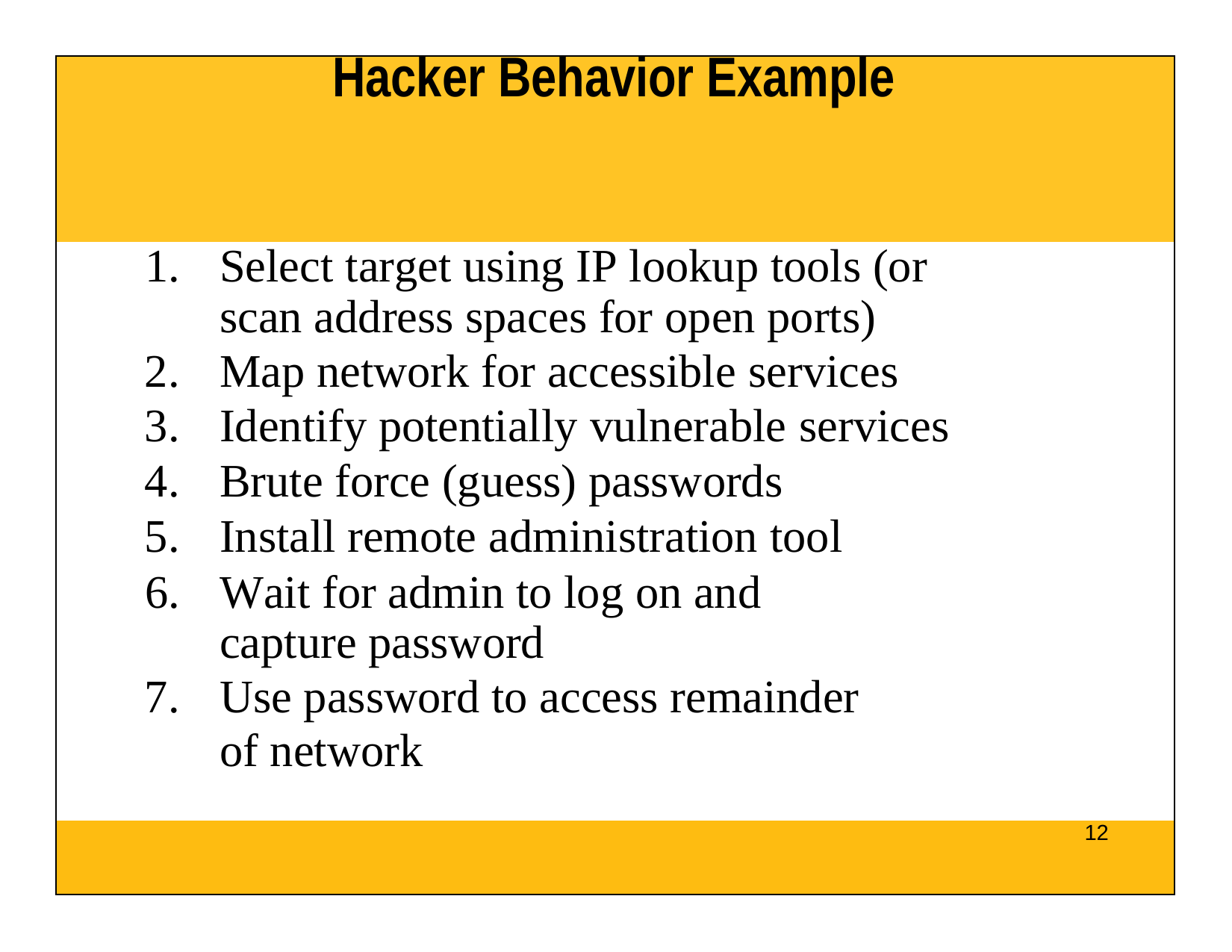

| Hacker Behavior Example |
| --- |
| Select target using IP lookup tools (or scan address spaces for open ports) Map network for accessible services Identify potentially vulnerable services Brute force (guess) passwords Install remote administration tool Wait for admin to log on and capture password Use password to access remainder of network |
| 12 |